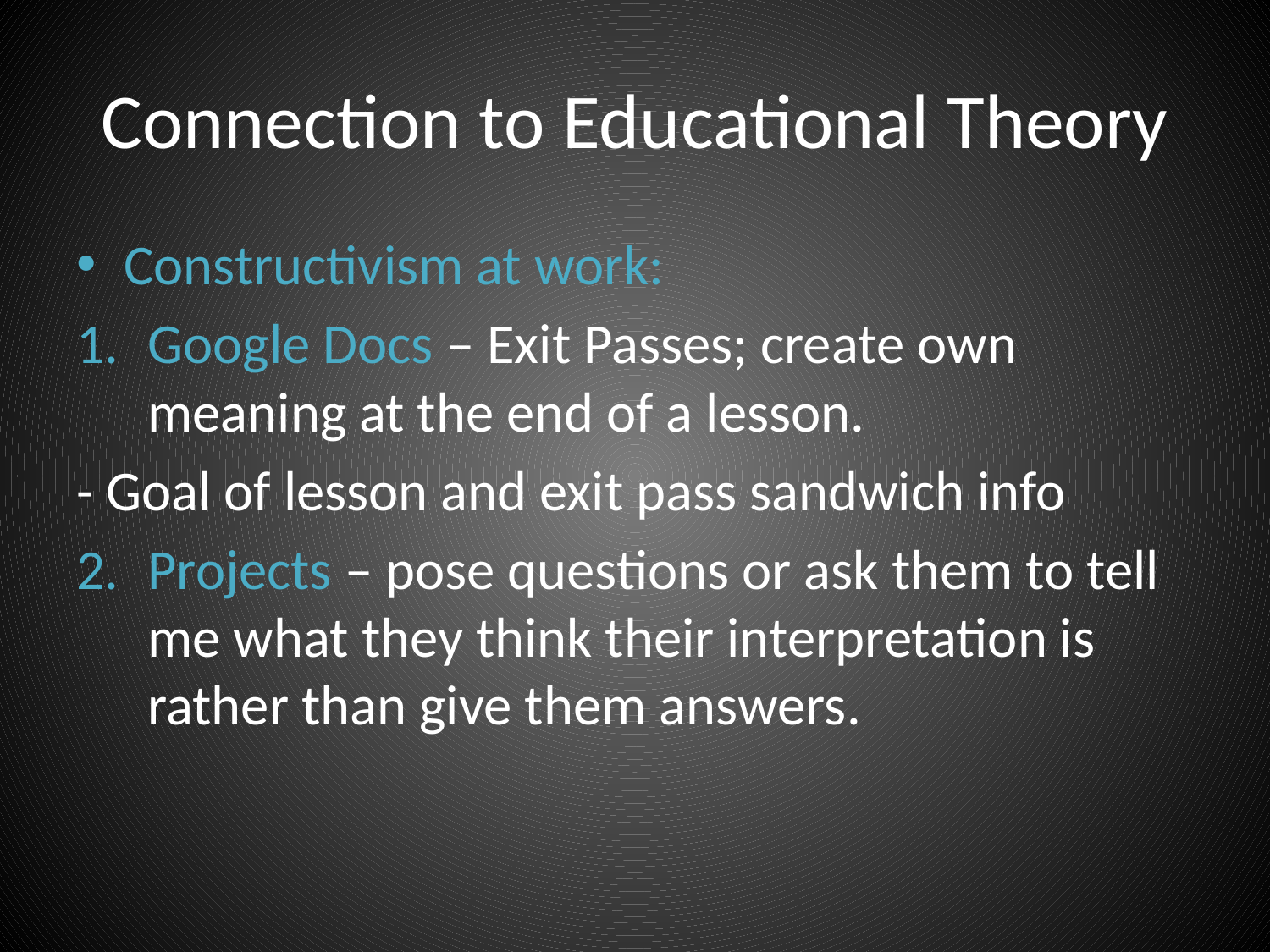

# Connection to Educational Theory
Constructivism at work:
Google Docs – Exit Passes; create own meaning at the end of a lesson.
- Goal of lesson and exit pass sandwich info
2.	Projects – pose questions or ask them to tell me what they think their interpretation is rather than give them answers.